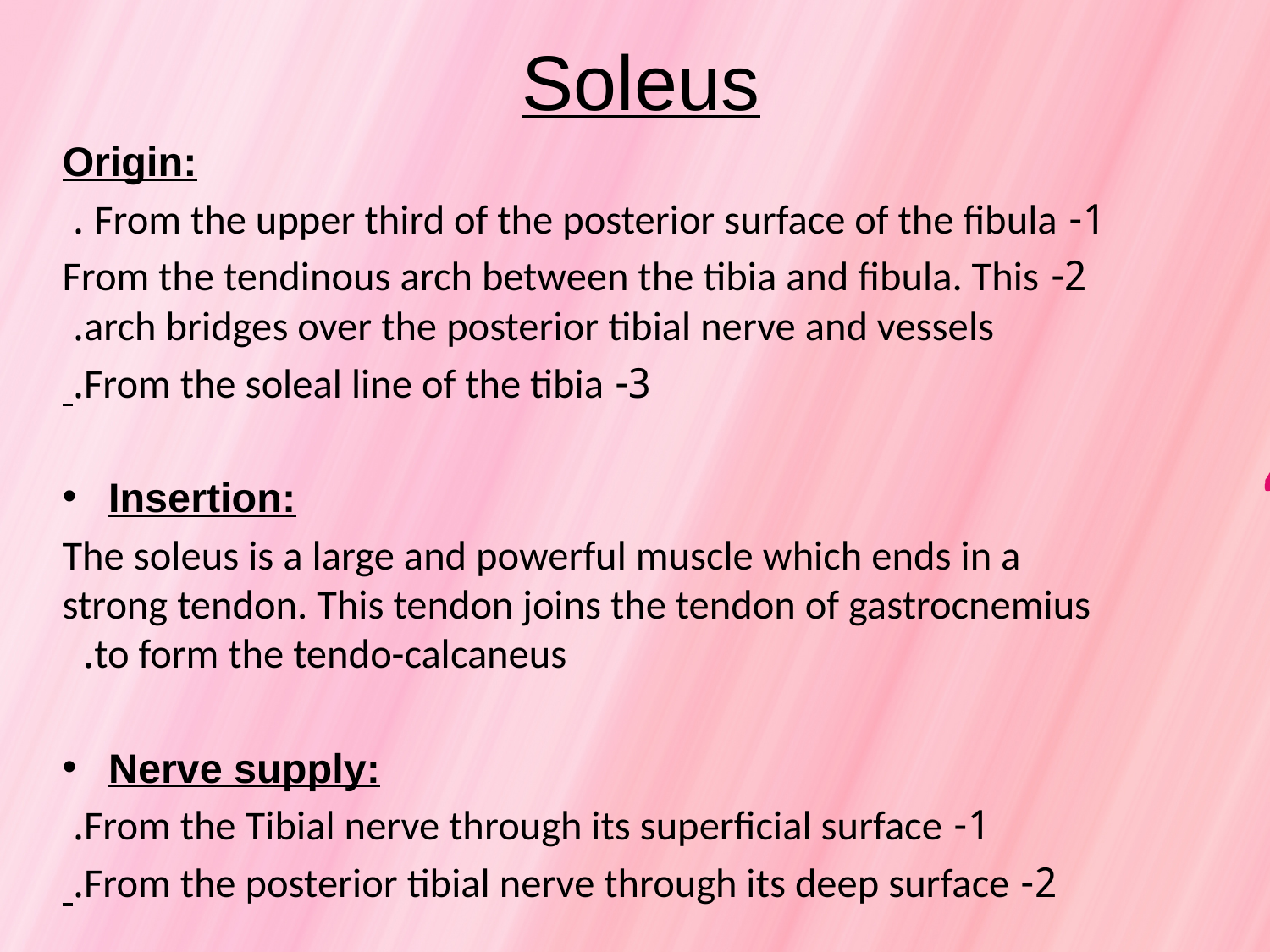

# Soleus
Origin:
1- From the upper third of the posterior surface of the fibula .
2- From the tendinous arch between the tibia and fibula. This arch bridges over the posterior tibial nerve and vessels.
3- From the soleal line of the tibia.

Insertion:
   The soleus is a large and powerful muscle which ends in a strong tendon. This tendon joins the tendon of gastrocnemius to form the tendo-calcaneus.

Nerve supply:
1- From the Tibial nerve through its superficial surface.
2- From the posterior tibial nerve through its deep surface.